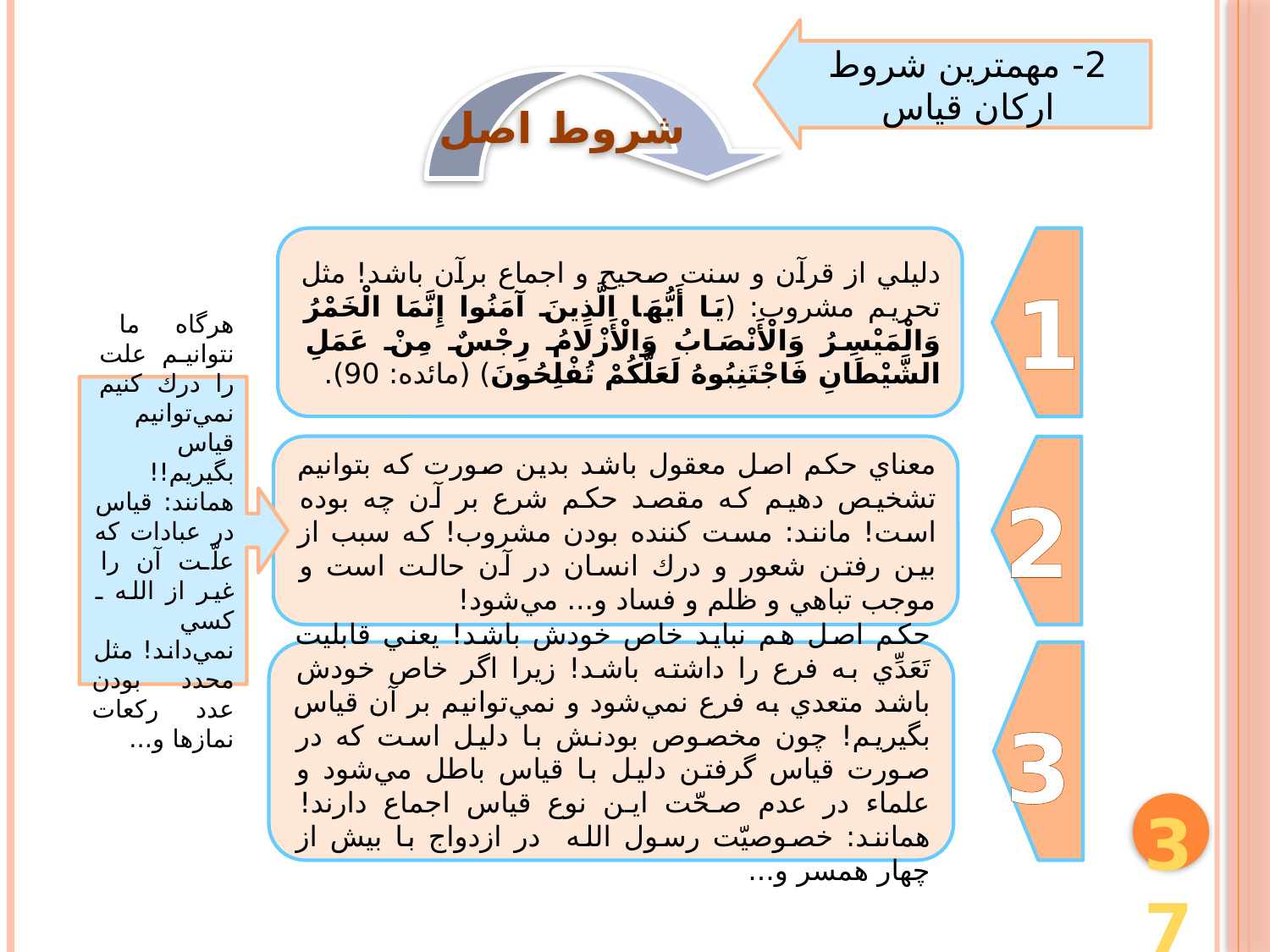

2- مهمترين شروط اركان قياس
     شروط اصل
دليلي از قرآن و سنت صحيح و اجماع برآن باشد! مثل تحريم مشروب: (يَا أَيُّهَا الَّذِينَ آمَنُوا إِنَّمَا الْخَمْرُ وَالْمَيْسِرُ وَالْأَنْصَابُ وَالْأَزْلَامُ رِجْسٌ مِنْ عَمَلِ الشَّيْطَانِ فَاجْتَنِبُوهُ لَعَلَّكُمْ تُفْلِحُونَ) (مائده: 90).

1
هرگاه ما نتوانيم علت را درك كنيم نمي‌توانيم قياس بگيريم!! همانند: قياس در عبادات كه علّت آن را غير از الله ـ كسي نمي‌داند! مثل محدد بودن عدد ركعات نمازها و...

معناي حكم اصل معقول باشد بدين صورت كه بتوانيم تشخيص دهيم كه مقصد حكم شرع بر آن چه بوده است! مانند: مست كننده بودن مشروب! كه سبب از بين رفتن شعور و درك انسان در آن حالت است و موجب تباهي و ظلم و فساد و... مي‌شود!

2
حكم اصل هم نبايد خاص خودش باشد! يعني قابليت تَعَدِّي به فرع را داشته باشد! زيرا اگر خاص خودش باشد متعدي به فرع نمي‌شود و نمي‌توانيم بر آن قياس بگيريم! چون مخصوص بودنش با دليل است كه در صورت قياس گرفتن دليل با قياس باطل مي‌شود و علماء در عدم صحّت اين نوع قياس اجماع دارند! همانند: خصوصيّت رسول الله  در ازدواج با بيش از چهار همسر و...

3
37